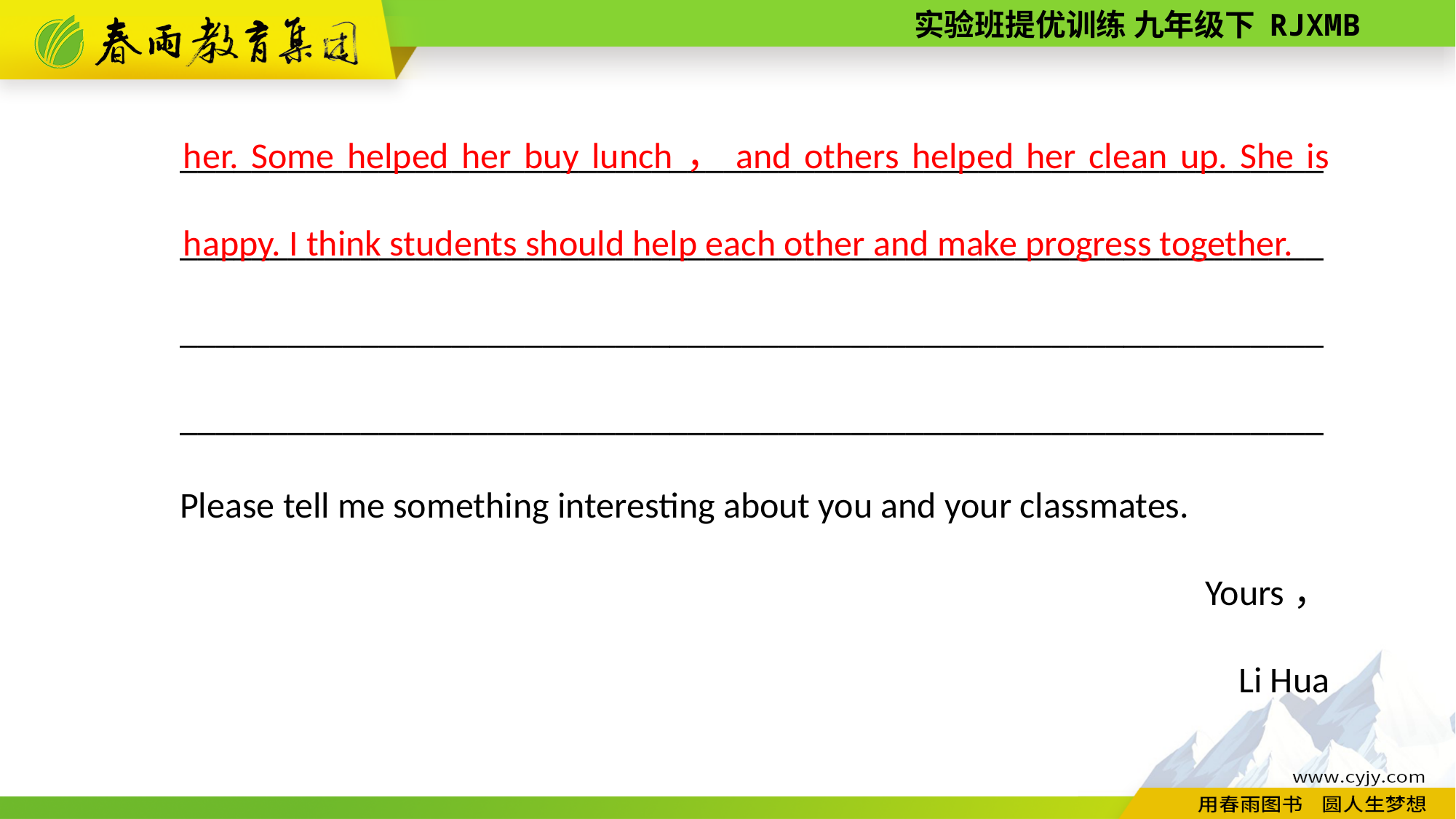

_______________________________________________________________
_______________________________________________________________
_______________________________________________________________
_______________________________________________________________
Please tell me something interesting about you and your classmates.
Yours，
Li Hua
her. Some helped her buy lunch，and others helped her clean up. She is happy. I think students should help each other and make progress together.